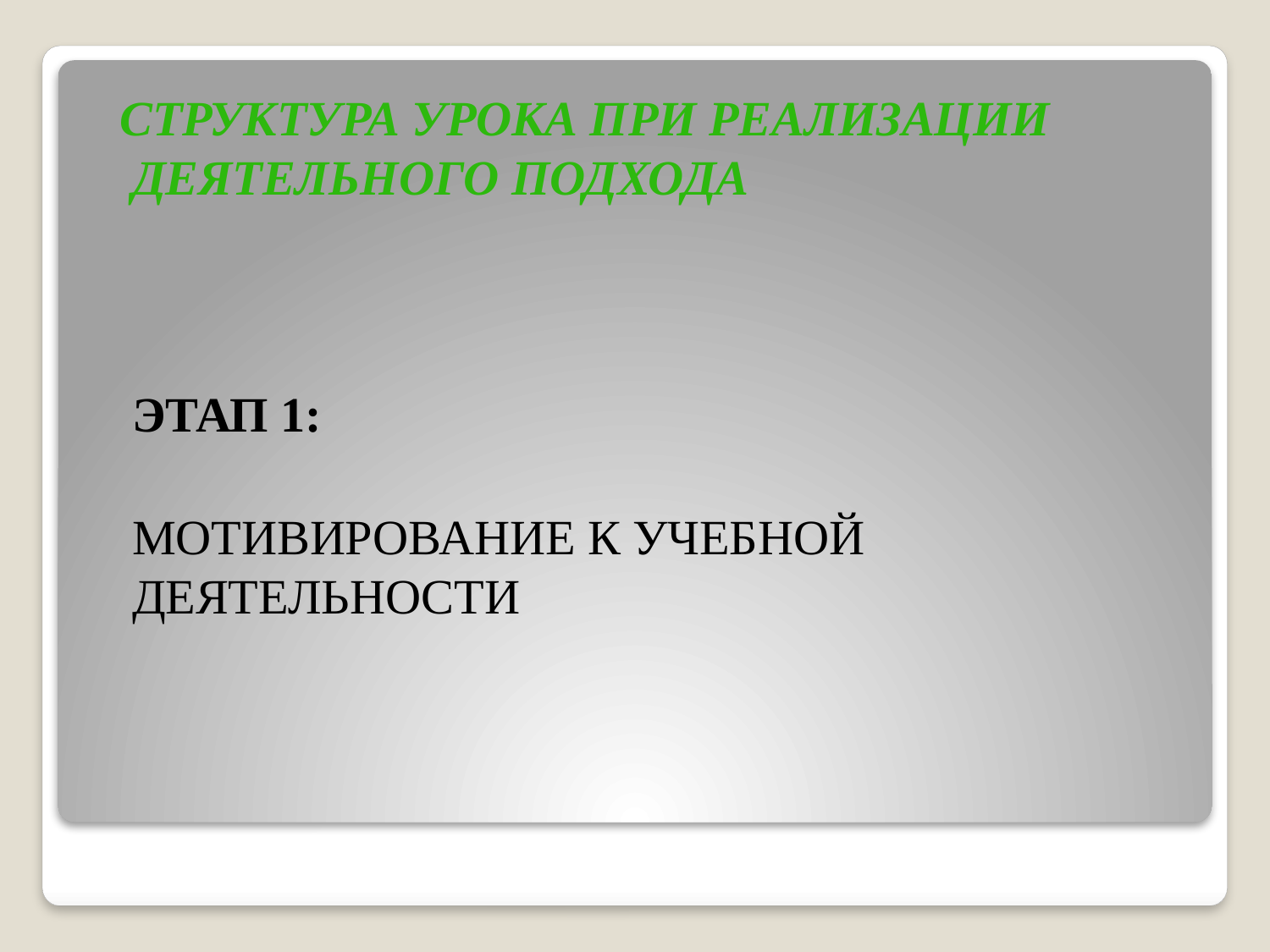

Структура урока при реализации деятельного подхода
Этап 1:
Мотивирование к учебной деятельности